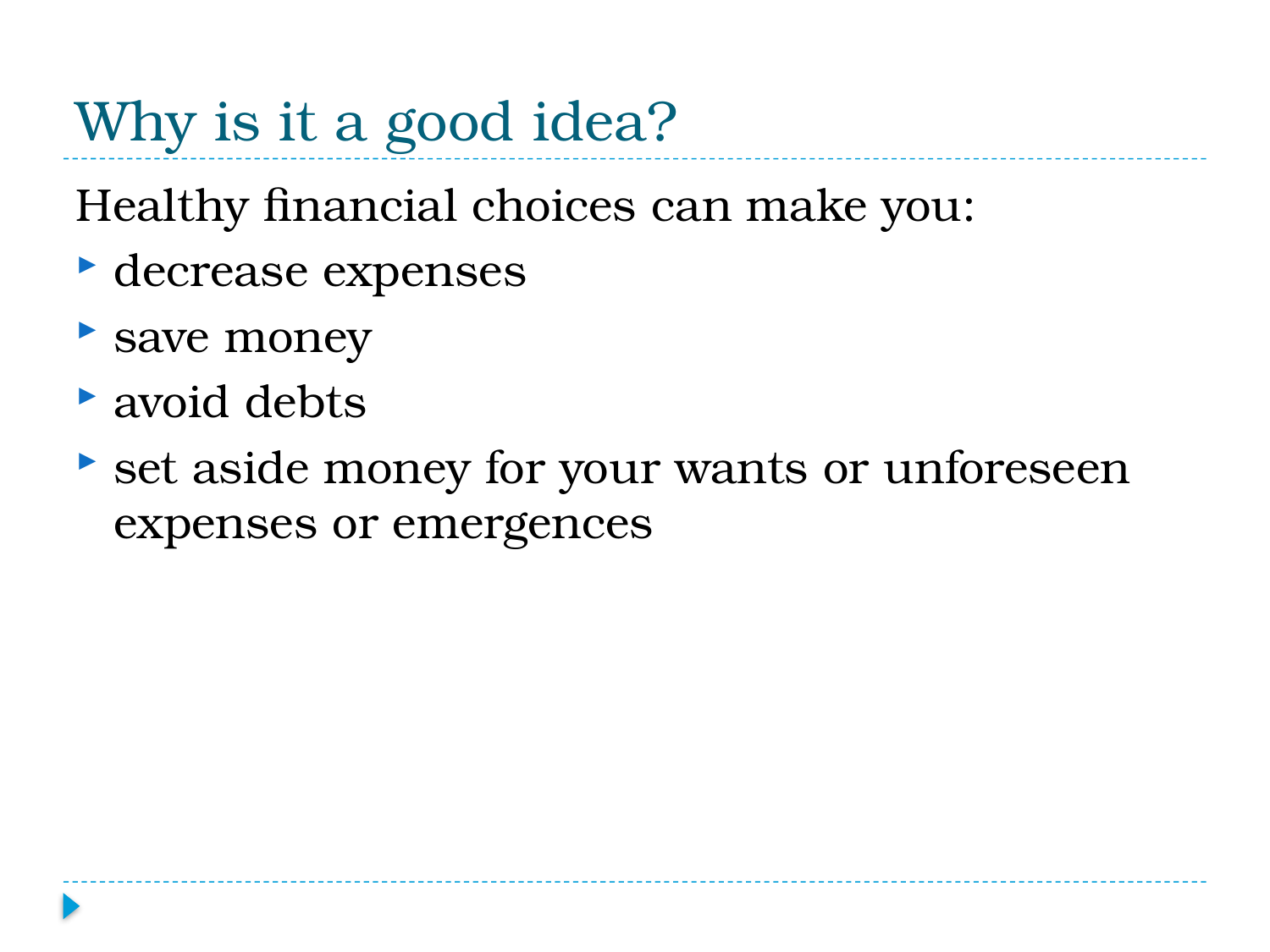

# Why is it a good idea?
Healthy financial choices can make you:
decrease expenses
save money
avoid debts
set aside money for your wants or unforeseen expenses or emergences